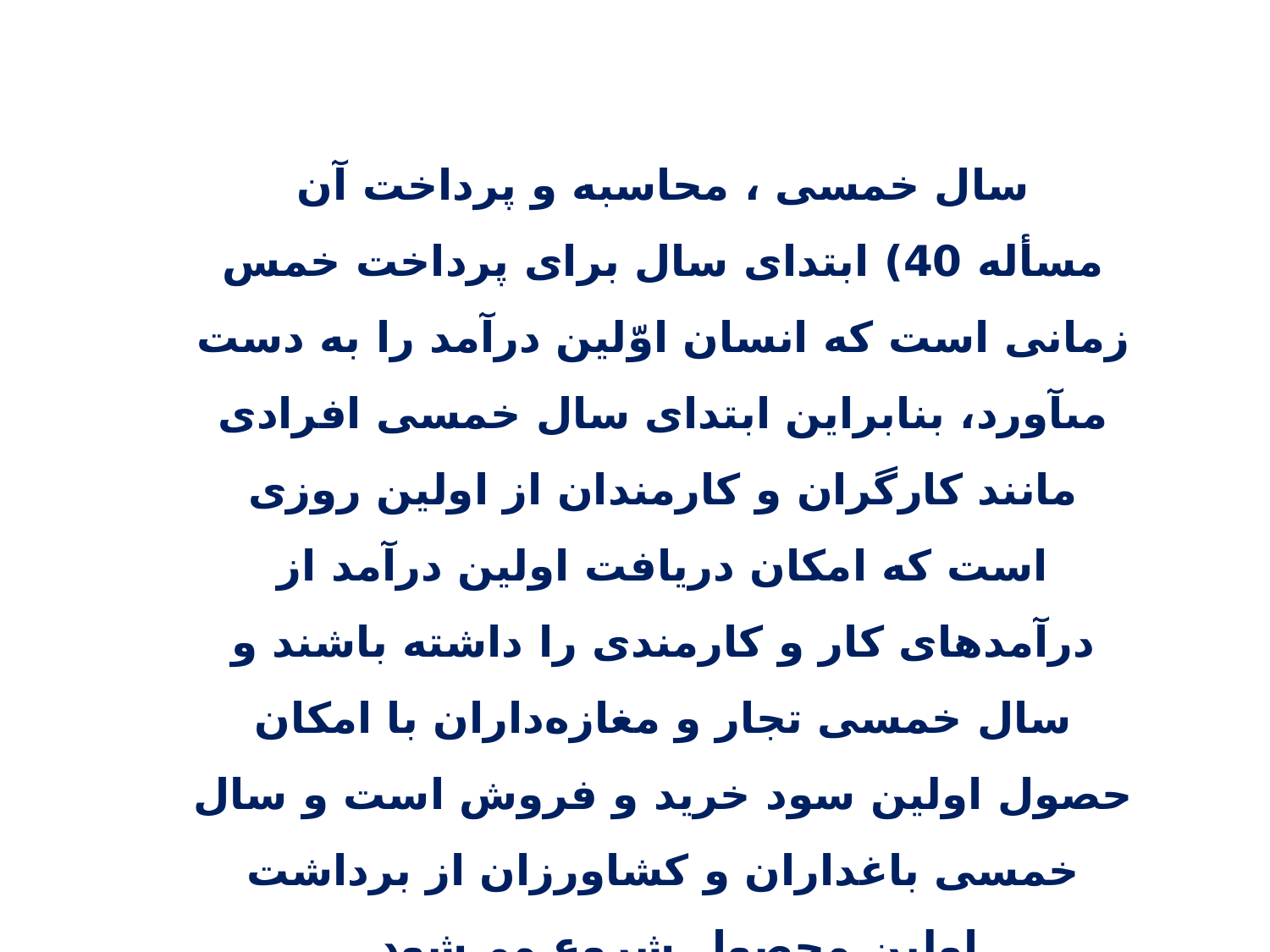

4)استفاده از شبکه های اجتماعی  که موجلاق و جدایی زن و شوهر شود، جایز نیست   . (استفتاءازدفتر مقام معظم رهبری،29/11/1394)
5) دیدن فیلمهای مستهجن توسط زن وشوهر  که موجب تحری شهوت شود، جایز نیست. (اجوبه،س1200)
6) اگر استفاده از فضای مجازی، شبکه های اجتماعی و بازیهای اینترنتی، موجب اذیت و آزار والدین شود، حرام و گناه است.
سال خمسی ، محاسبه و پرداخت آن
مسأله 40) ابتداى سال براى پرداخت خمس زمانی است كه انسان اوّلين درآمد را به دست مى‏آورد، بنابراین ابتدای سال خمسی افرادی مانند کارگران و کارمندان از اولین روزی است که امکان دریافت اولین درآمد از درآمدهای کار و کارمندی را داشته باشند و سال خمسی تجار و مغازه‌داران با امکان حصول اولین سود خرید و فروش است و سال خمسی باغداران و کشاورزان از برداشت اولین محصول شروع می‌شود.
مسأله 41) تقدیم سال خمسی به اینکه خمس درآمد تا آن زمان را پرداخت کند، اشکال ندارد.